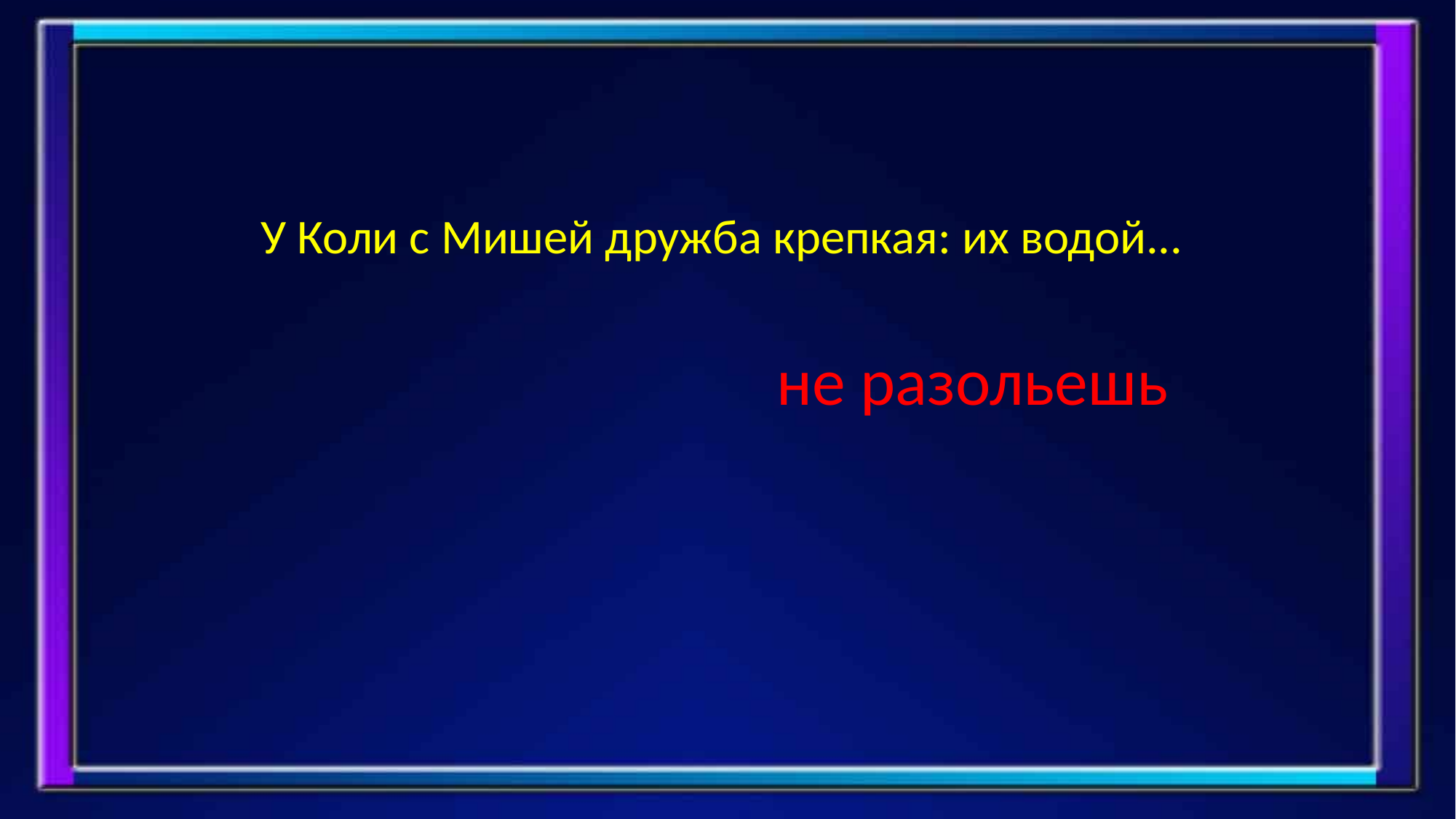

#
У Коли с Мишей дружба крепкая: их водой...

                                                             не разольешь